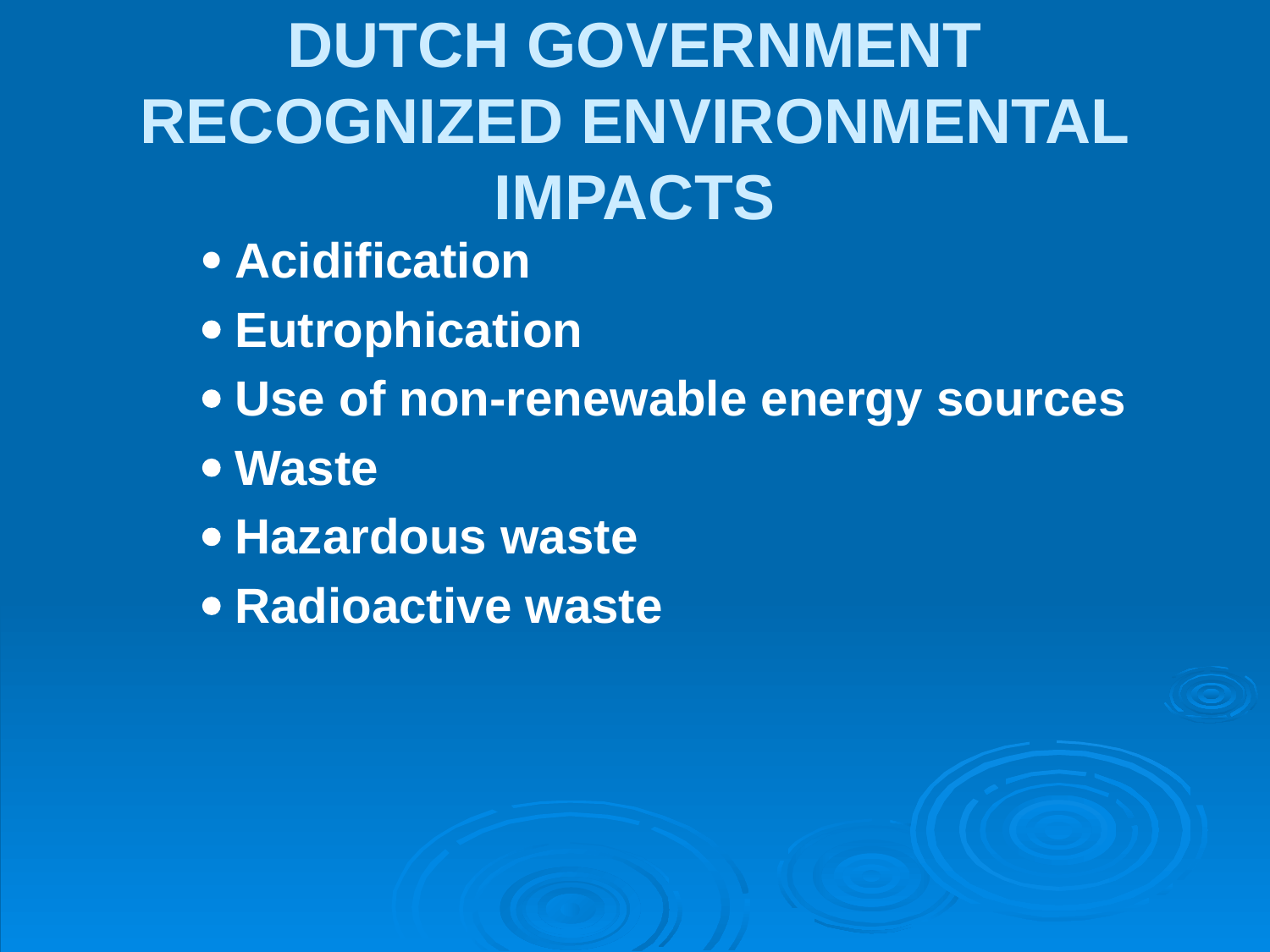

# DUTCH GOVERNMENT RECOGNIZED ENVIRONMENTAL IMPACTS
•	Acidification
•	Eutrophication
•	Use of non-renewable energy sources
•	Waste
•	Hazardous waste
•	Radioactive waste